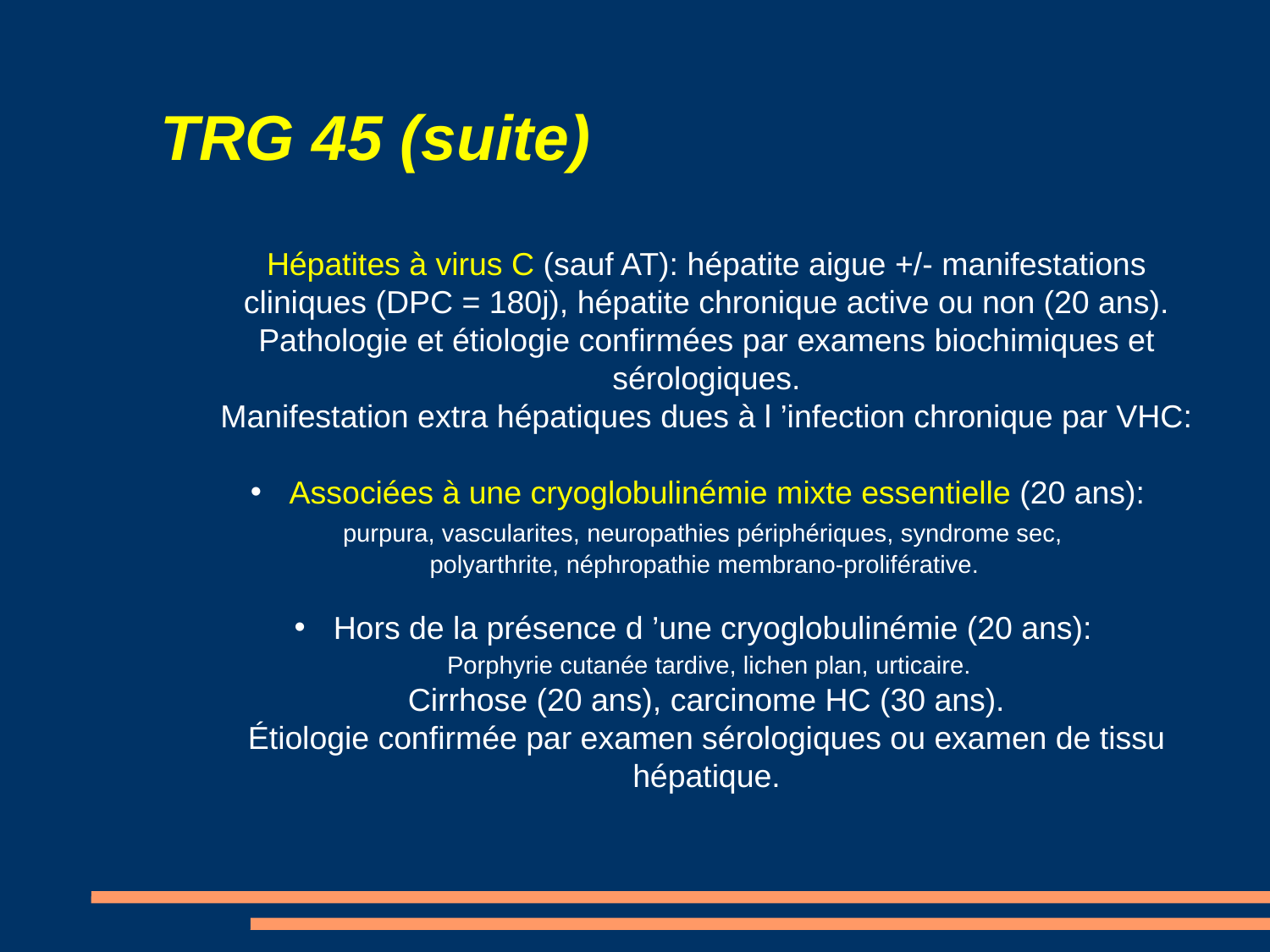

# TRG 45 (suite)‏
  Hépatites à virus C (sauf AT): hépatite aigue +/- manifestations
  cliniques (DPC = 180j), hépatite chronique active ou non (20 ans).
  Pathologie et étiologie confirmées par examens biochimiques et
  sérologiques.
  Manifestation extra hépatiques dues à l ’infection chronique par VHC:

 Associées à une cryoglobulinémie mixte essentielle (20 ans):
  purpura, vascularites, neuropathies périphériques, syndrome sec,
  polyarthrite, néphropathie membrano-proliférative.

 Hors de la présence d ’une cryoglobulinémie (20 ans):
   Porphyrie cutanée tardive, lichen plan, urticaire.
  Cirrhose (20 ans), carcinome HC (30 ans).
  Étiologie confirmée par examen sérologiques ou examen de tissu
  hépatique.